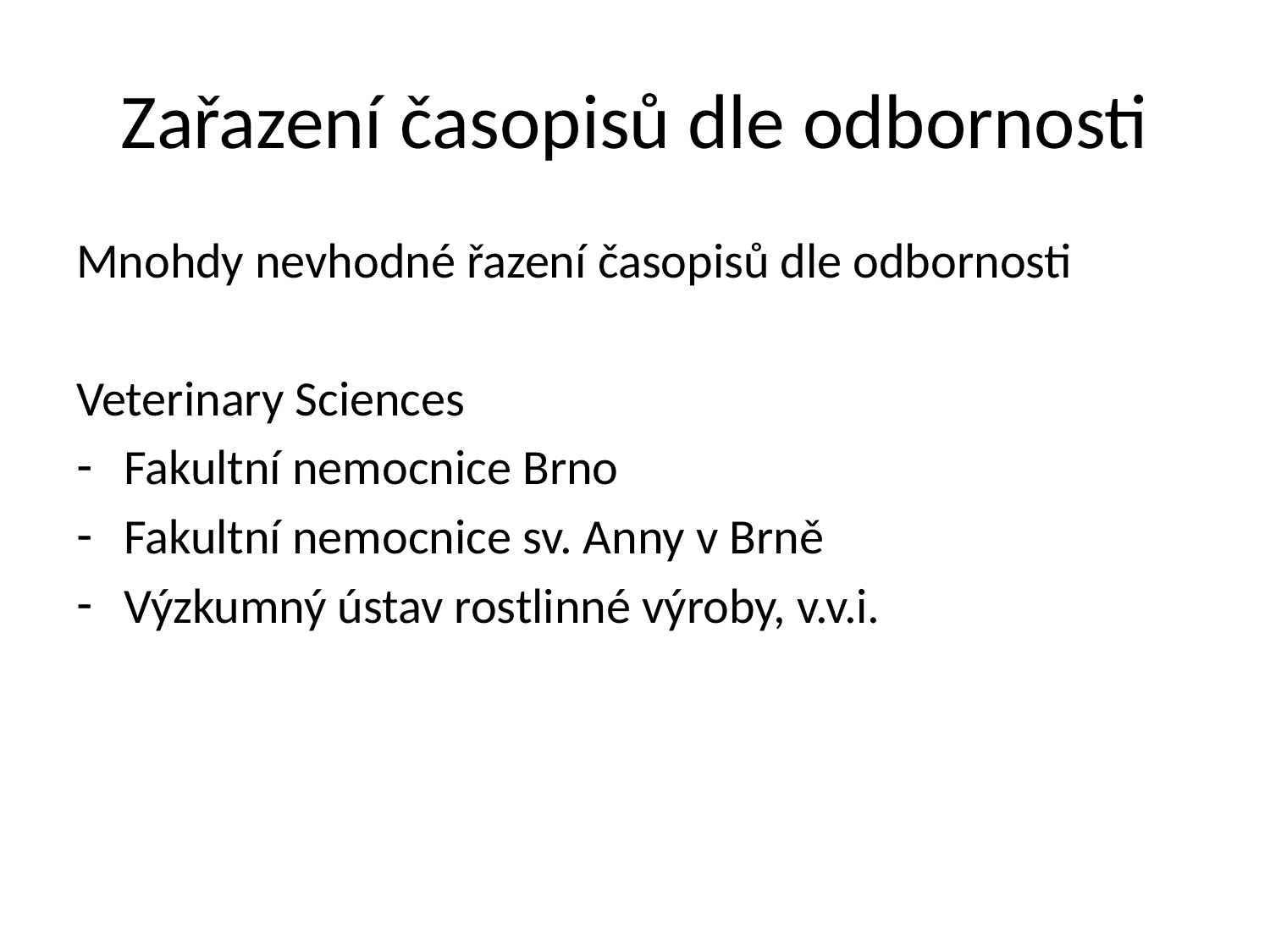

# Zařazení časopisů dle odbornosti
Mnohdy nevhodné řazení časopisů dle odbornosti

Veterinary Sciences
Fakultní nemocnice Brno
Fakultní nemocnice sv. Anny v Brně
Výzkumný ústav rostlinné výroby, v.v.i.